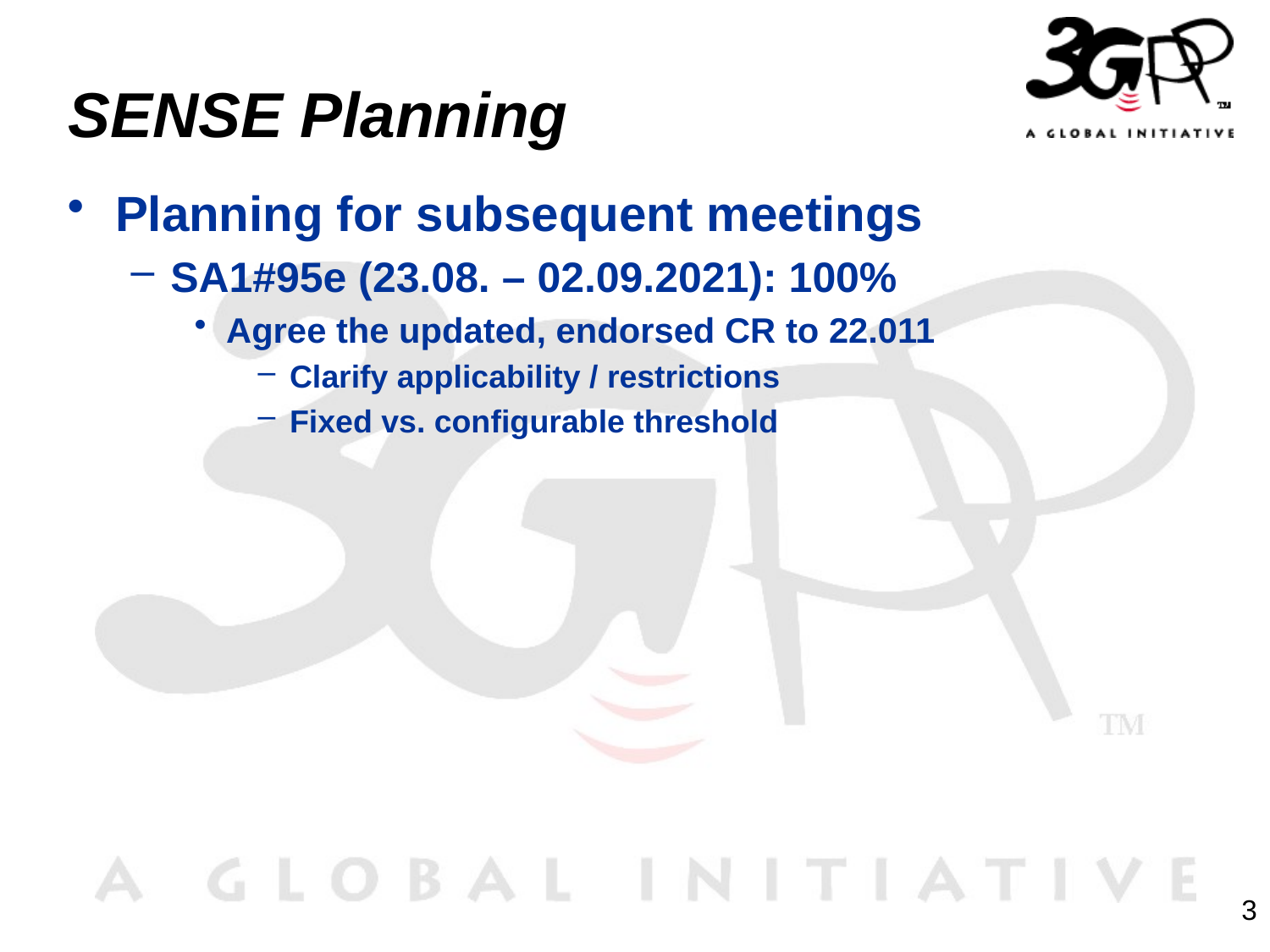

# SENSE Planning
Planning for subsequent meetings
SA1#95e (23.08. – 02.09.2021): 100%
Agree the updated, endorsed CR to 22.011
Clarify applicability / restrictions
Fixed vs. configurable threshold
3